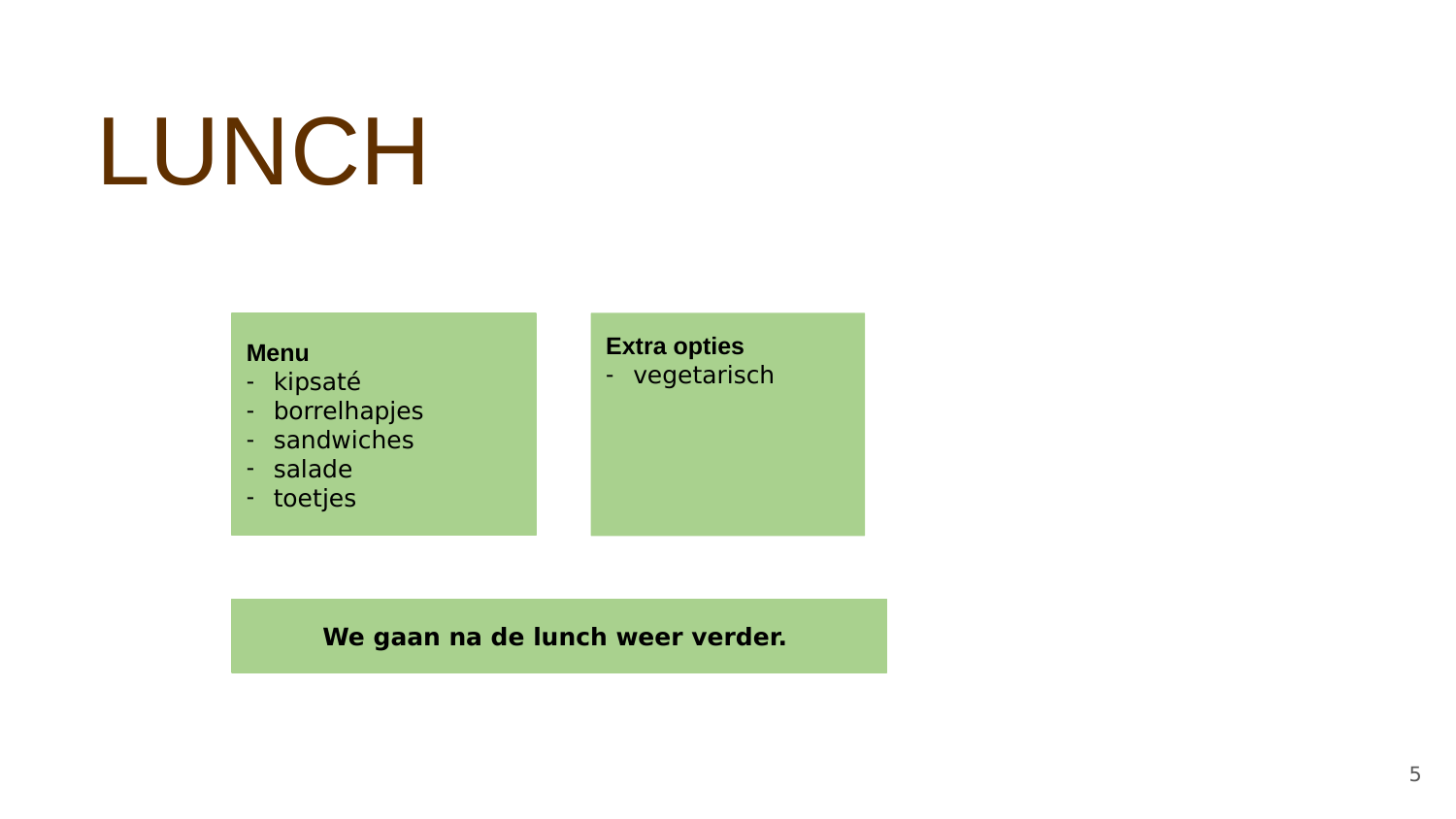

LUNCH

Menu
kipsaté
borrelhapjes
sandwiches
salade
toetjes

Extra opties
vegetarisch

We gaan na de lunch weer verder.

5